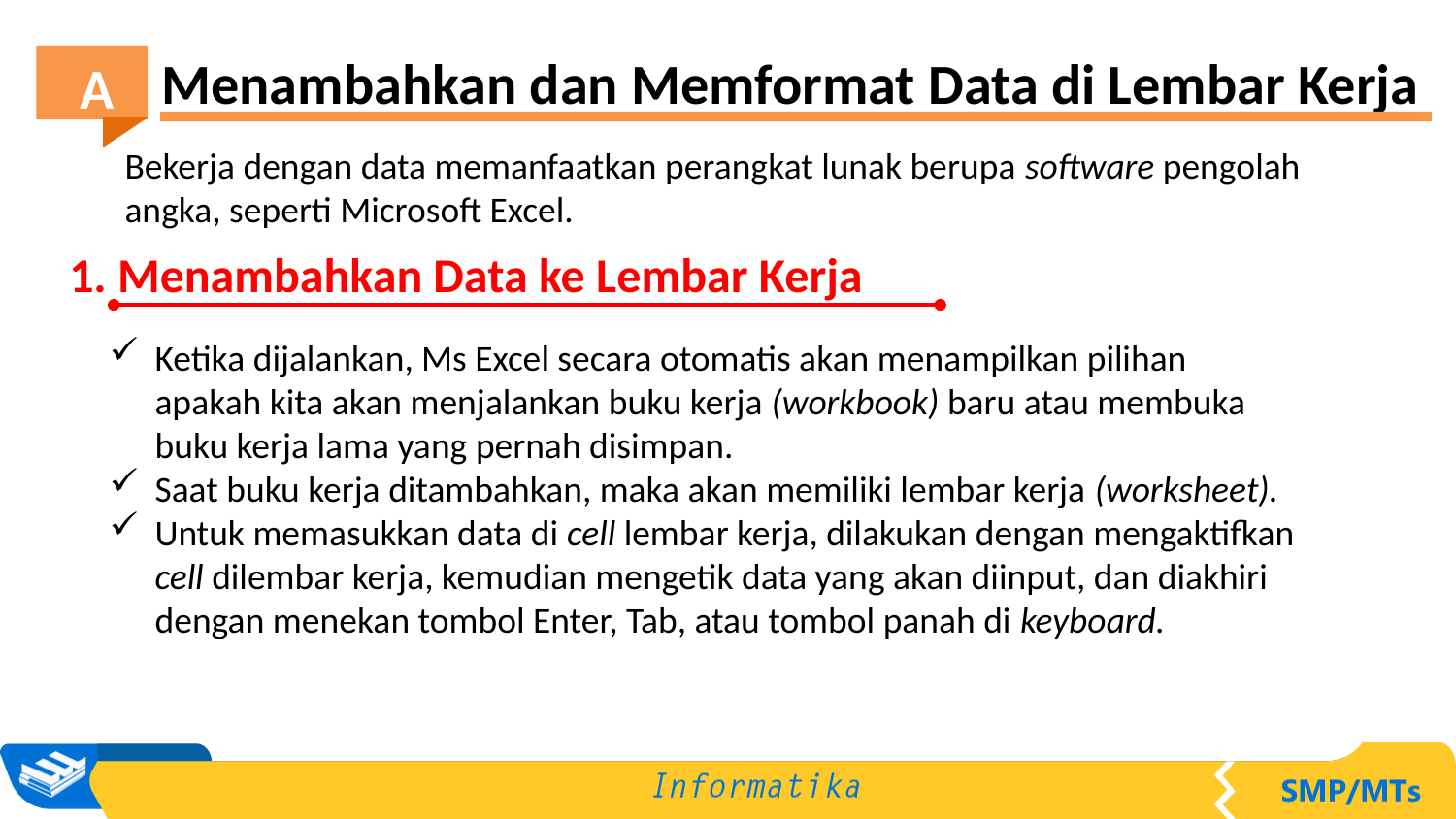

Menambahkan dan Memformat Data di Lembar Kerja

A

Bekerja dengan data memanfaatkan perangkat lunak berupa software pengolah angka, seperti Microsoft Excel.
1. Menambahkan Data ke Lembar Kerja
Ketika dijalankan, Ms Excel secara otomatis akan menampilkan pilihan apakah kita akan menjalankan buku kerja (workbook) baru atau membuka buku kerja lama yang pernah disimpan.
Saat buku kerja ditambahkan, maka akan memiliki lembar kerja (worksheet).
Untuk memasukkan data di cell lembar kerja, dilakukan dengan mengaktifkan cell dilembar kerja, kemudian mengetik data yang akan diinput, dan diakhiri dengan menekan tombol Enter, Tab, atau tombol panah di keyboard.